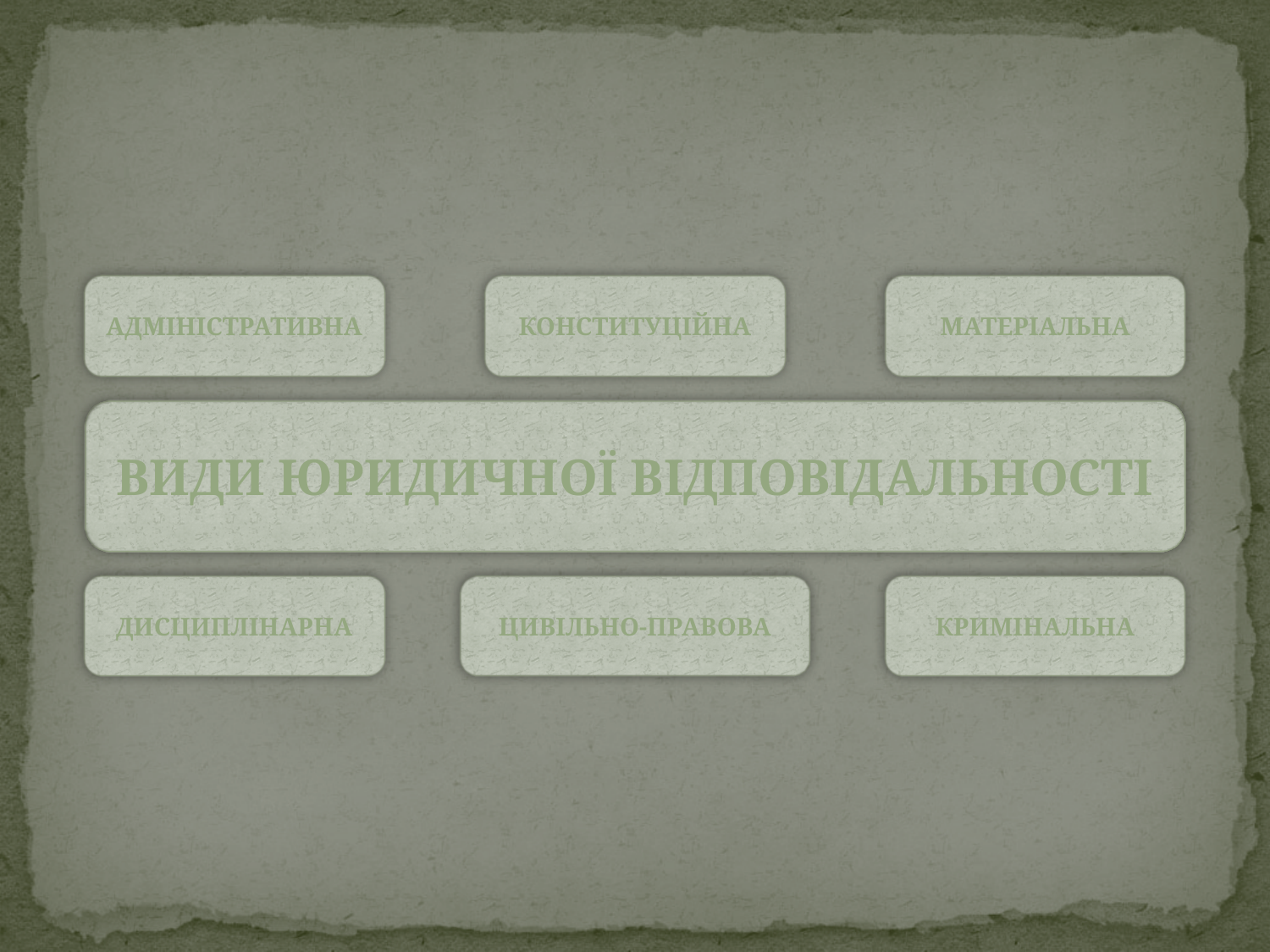

АДМІНІСТРАТИВНА
кОНСТИТУЦІЙНА
мАТЕРІАЛЬНА
Види юридичної відповідальності
дИСЦИПЛІНАРНА
ЦИВІЛЬНО-ПРАВОВА
КРИМІНАЛЬНА